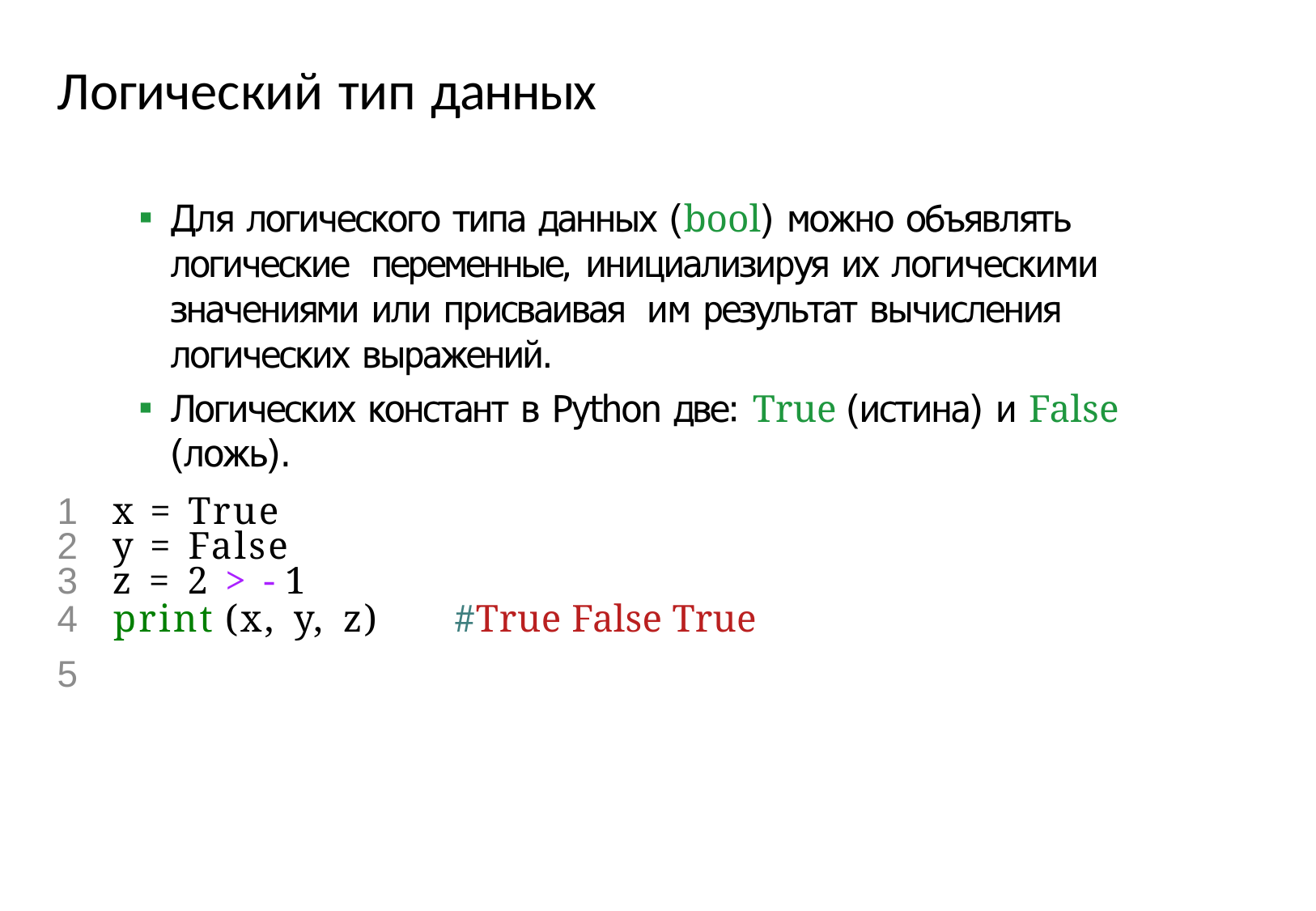

# Логический тип данных
Для логического типа данных (bool) можно объявлять логические  переменные, инициализируя их логическими значениями или присваивая  им результат вычисления логических выражений.
Логических констант в Python две: True (истина) и False (ложь).
1	x = True
2	y = False
3	z = 2 > - 1
4	print (x, y, z)	#True False True
5